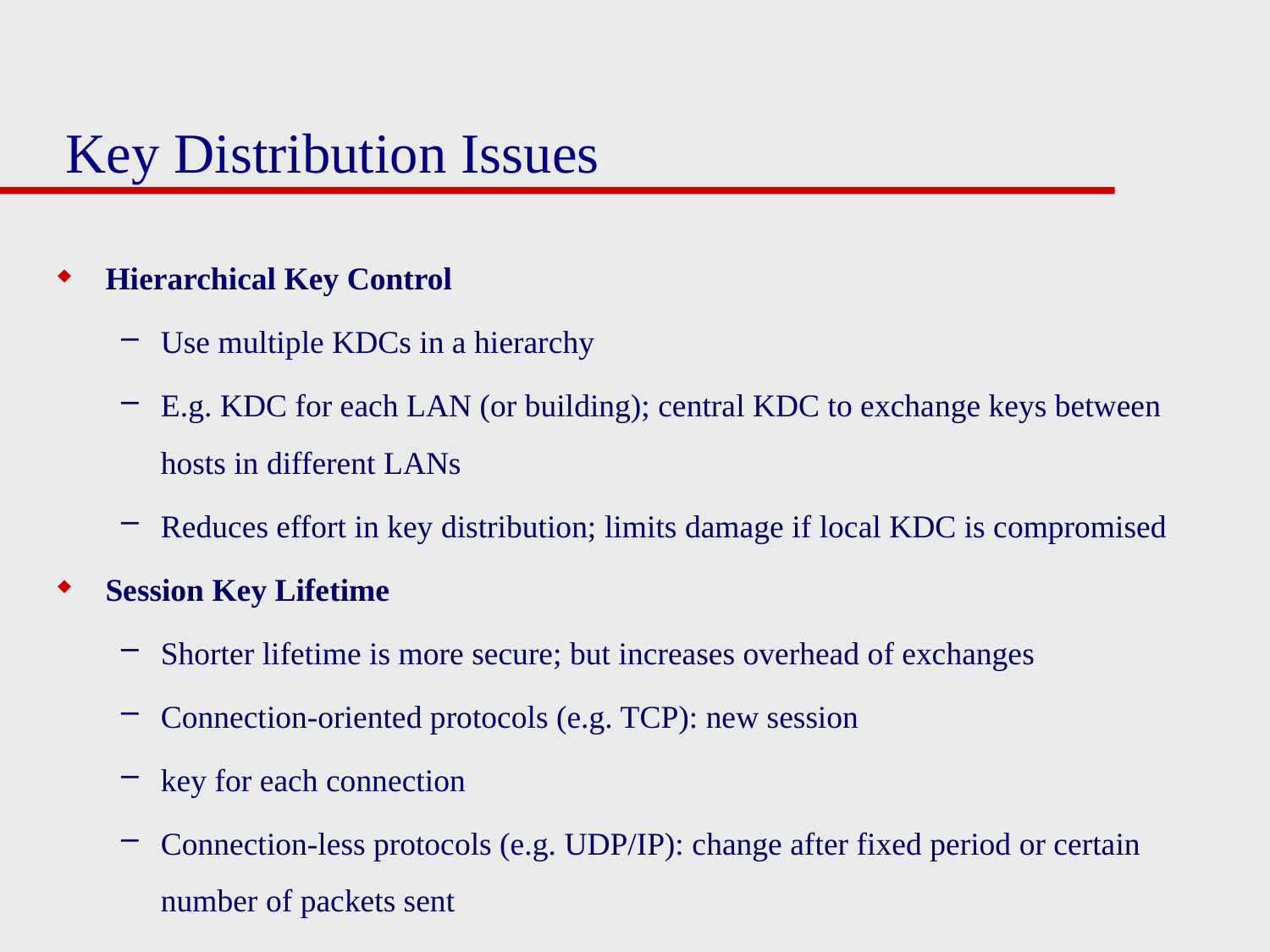

# Key Distribution Issues
Hierarchical Key Control
Use multiple KDCs in a hierarchy
E.g. KDC for each LAN (or building); central KDC to exchange keys between hosts in different LANs
Reduces effort in key distribution; limits damage if local KDC is compromised
Session Key Lifetime
Shorter lifetime is more secure; but increases overhead of exchanges
Connection-oriented protocols (e.g. TCP): new session
key for each connection
Connection-less protocols (e.g. UDP/IP): change after fixed period or certain number of packets sent